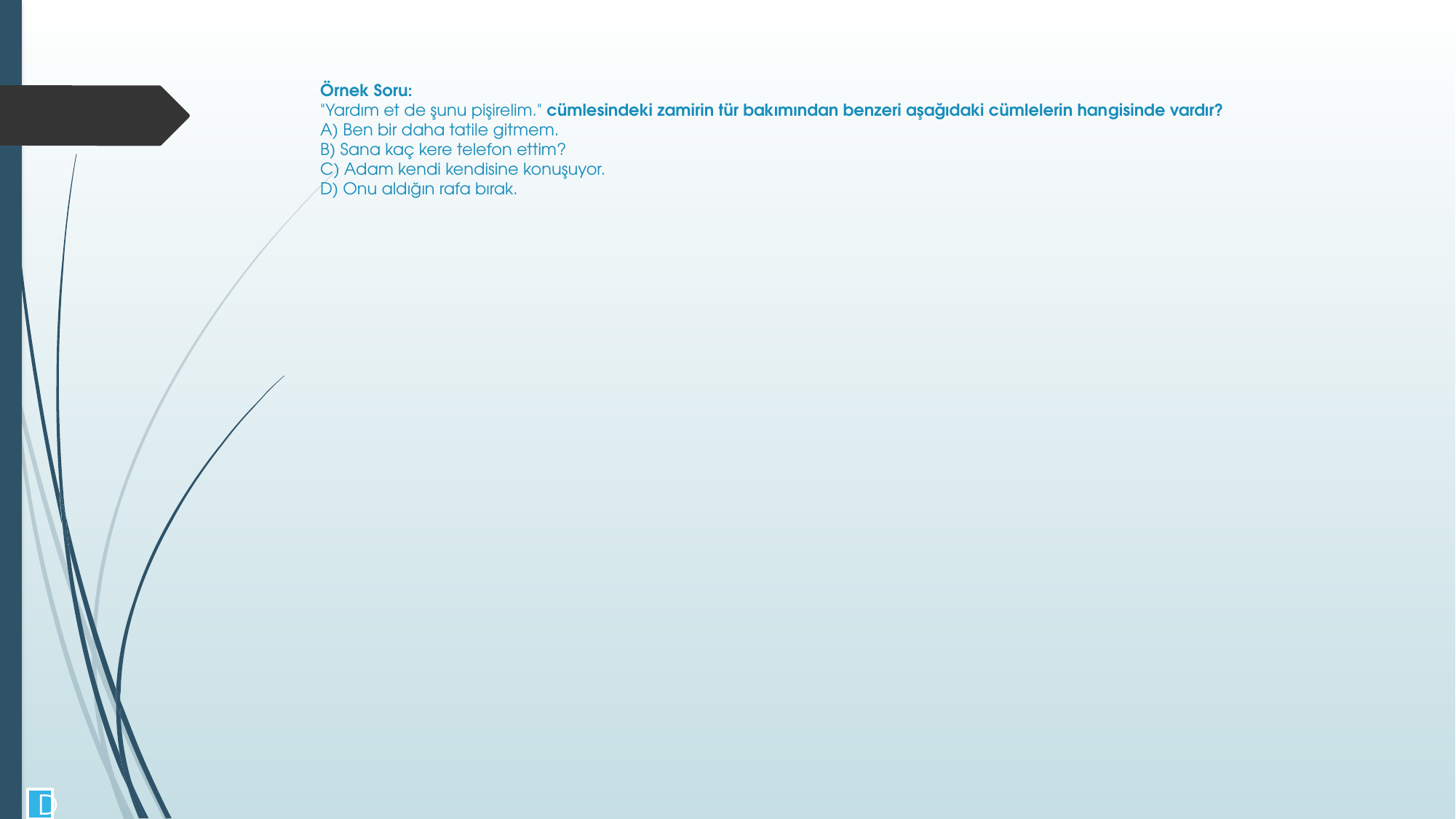

# Örnek Soru: "Yardım et de şunu pişirelim." cümlesindeki zamirin tür bakımından benzeri aşağıdaki cümlelerin han­gisinde vardır? A) Ben bir daha tatile gitmem. B) Sana kaç kere telefon ettim? C) Adam kendi kendisine konuşuyor. D) Onu aldığın rafa bırak.
D